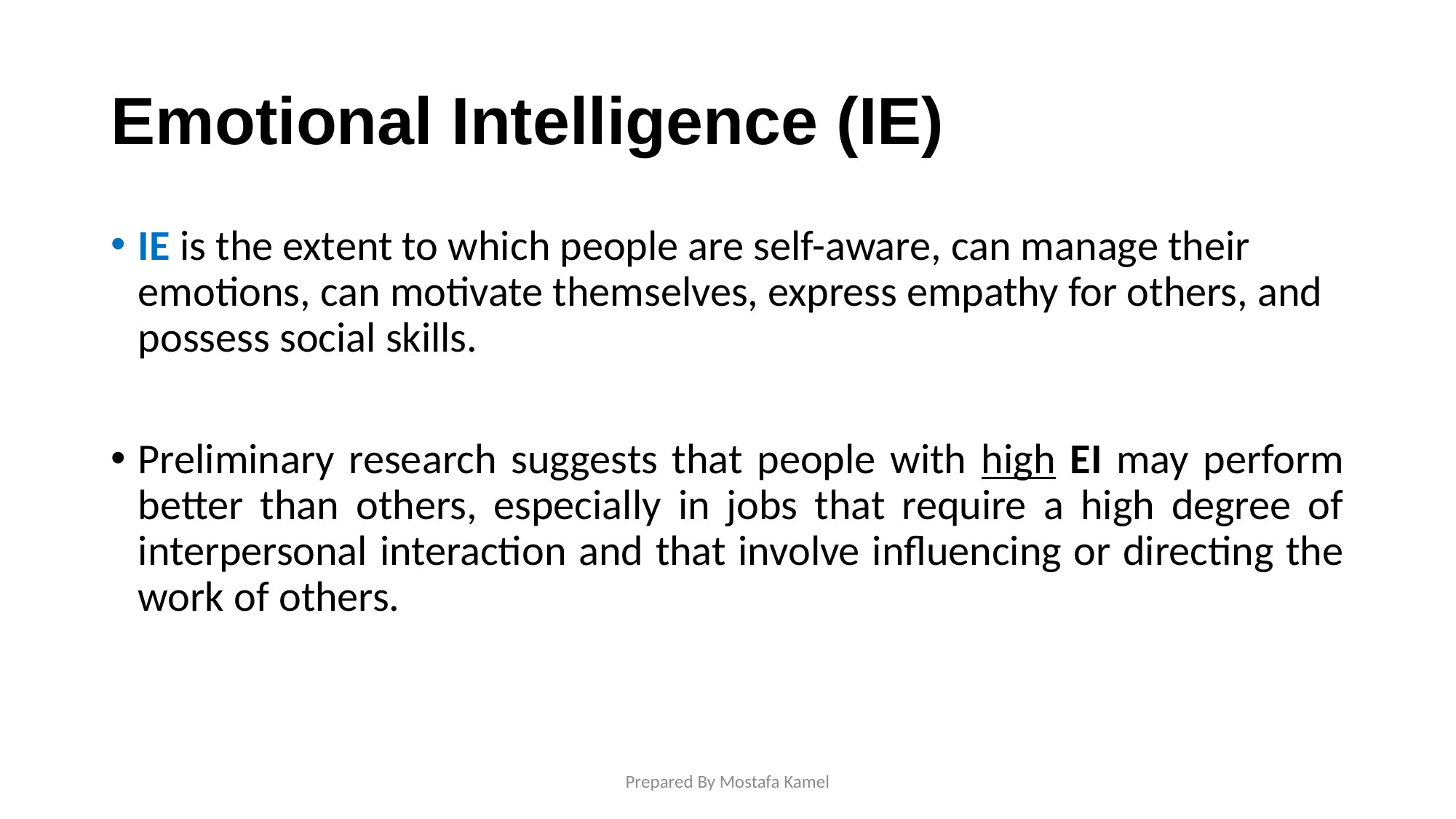

# Emotional Intelligence (IE)
IE is the extent to which people are self-aware, can manage their emotions, can motivate themselves, express empathy for others, and possess social skills.

Preliminary research suggests that people with high EI may perform better than others, especially in jobs that require a high degree of interpersonal interaction and that involve influencing or directing the work of others.
Prepared By Mostafa Kamel